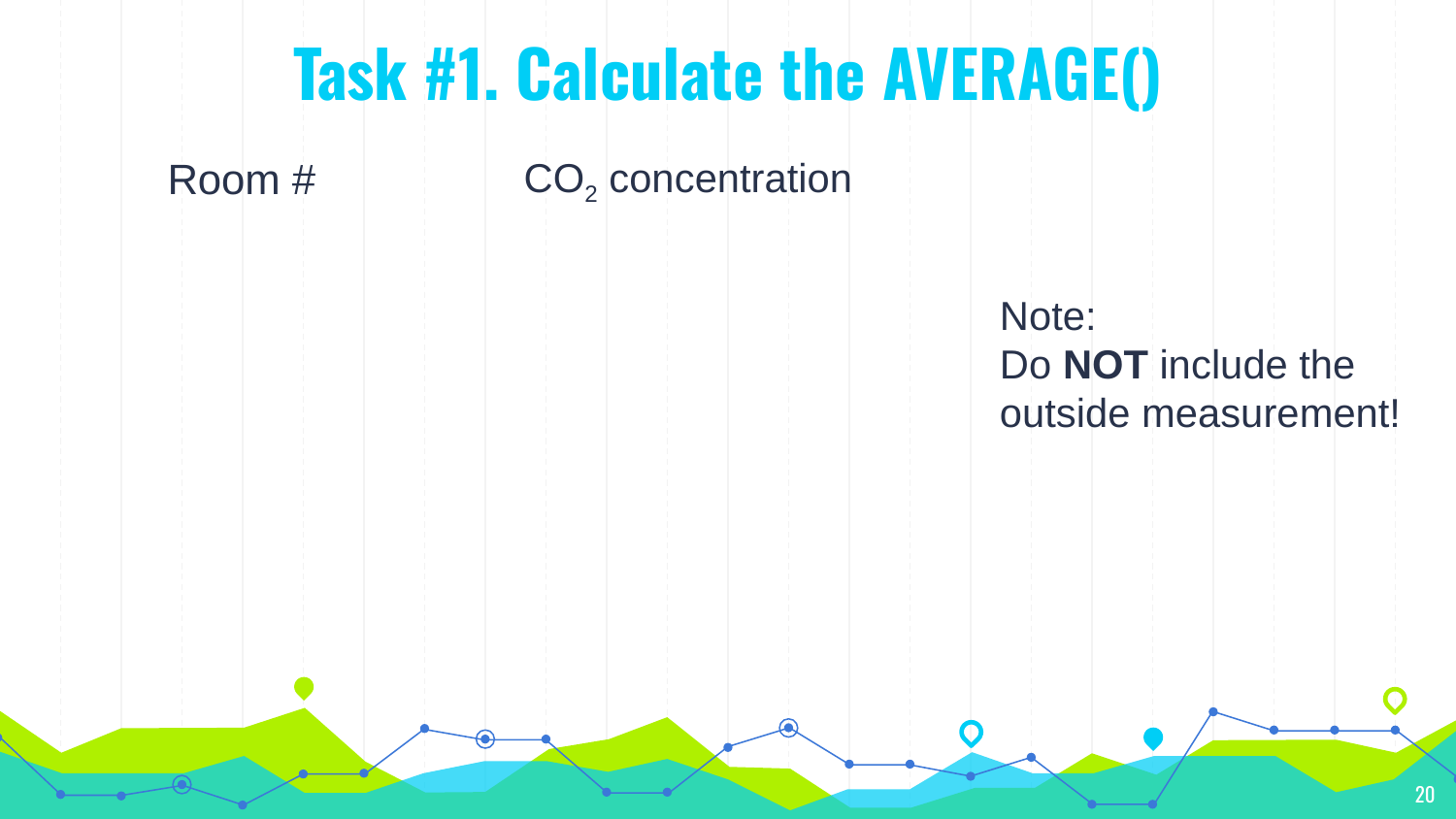

# Task #1. Calculate the AVERAGE()
| Room # | CO2 concentration |
| --- | --- |
|  |  |
|  |  |
|  |  |
|  |  |
|  |  |
|  |  |
|  |  |
Note:
Do NOT include the outside measurement!
20